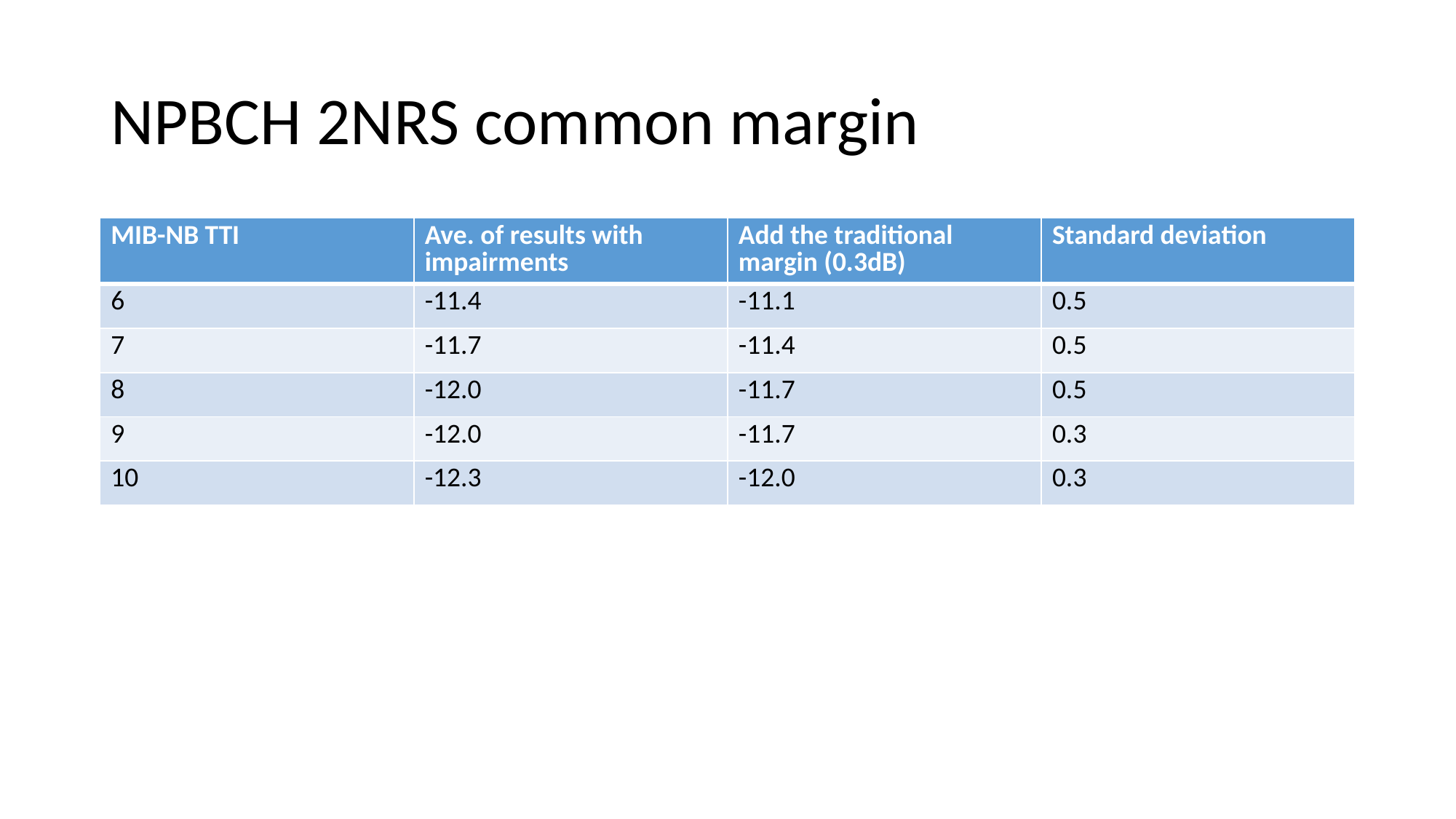

# NPBCH 2NRS common margin
| MIB-NB TTI | Ave. of results with impairments | Add the traditional margin (0.3dB) | Standard deviation |
| --- | --- | --- | --- |
| 6 | -11.4 | -11.1 | 0.5 |
| 7 | -11.7 | -11.4 | 0.5 |
| 8 | -12.0 | -11.7 | 0.5 |
| 9 | -12.0 | -11.7 | 0.3 |
| 10 | -12.3 | -12.0 | 0.3 |